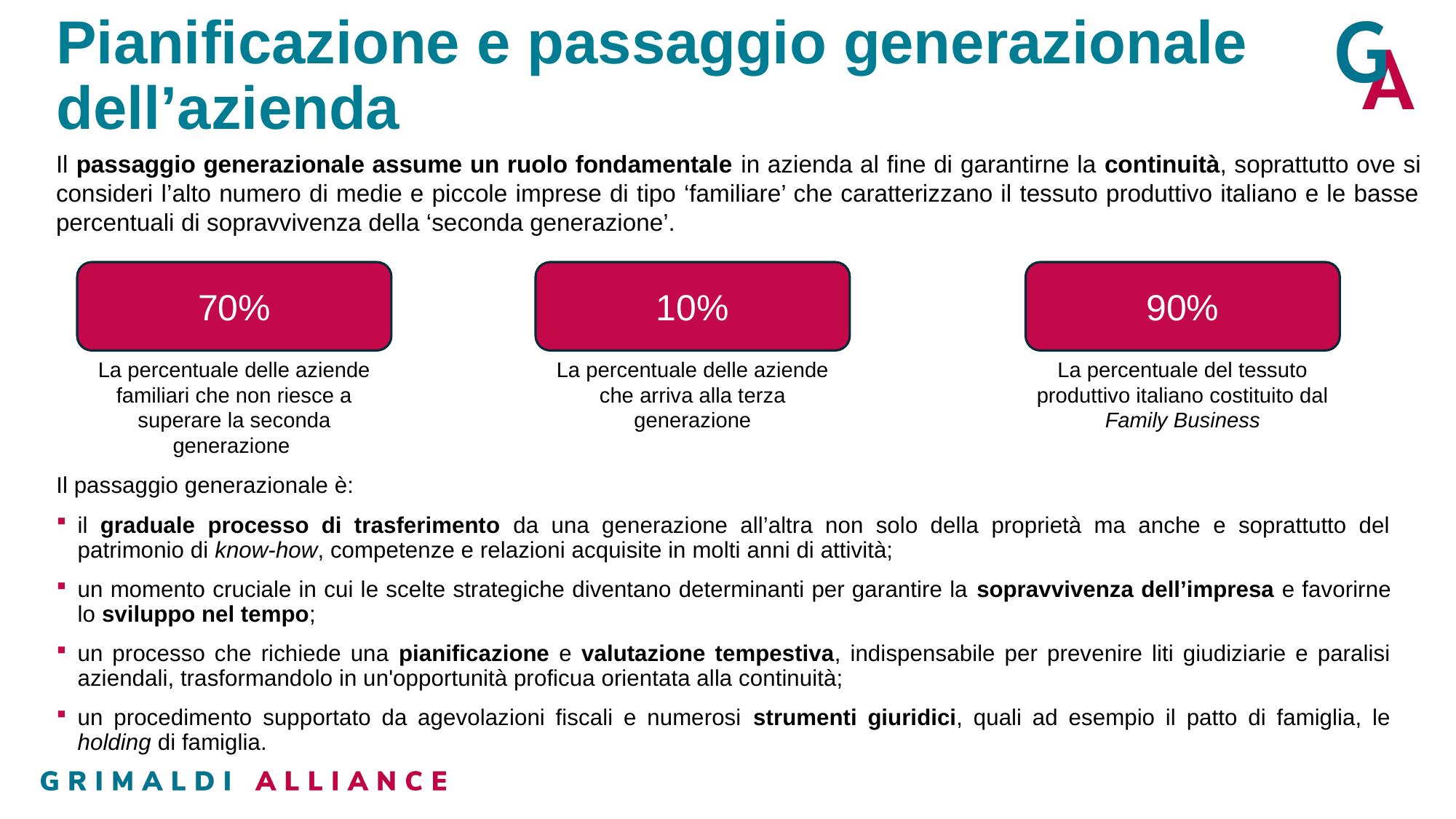

# Pianificazione e passaggio generazionale dell’azienda
Il passaggio generazionale assume un ruolo fondamentale in azienda al fine di garantirne la continuità, soprattutto ove si consideri l’alto numero di medie e piccole imprese di tipo ‘familiare’ che caratterizzano il tessuto produttivo italiano e le basse percentuali di sopravvivenza della ‘seconda generazione’.
90%
10%
70%
La percentuale delle aziende familiari che non riesce a superare la seconda generazione
La percentuale delle aziende che arriva alla terza generazione
La percentuale del tessuto produttivo italiano costituito dal Family Business
Il passaggio generazionale è:
il graduale processo di trasferimento da una generazione all’altra non solo della proprietà ma anche e soprattutto del patrimonio di know-how, competenze e relazioni acquisite in molti anni di attività;
un momento cruciale in cui le scelte strategiche diventano determinanti per garantire la sopravvivenza dell’impresa e favorirne lo sviluppo nel tempo;
un processo che richiede una pianificazione e valutazione tempestiva, indispensabile per prevenire liti giudiziarie e paralisi aziendali, trasformandolo in un'opportunità proficua orientata alla continuità;
un procedimento supportato da agevolazioni fiscali e numerosi strumenti giuridici, quali ad esempio il patto di famiglia, le holding di famiglia.